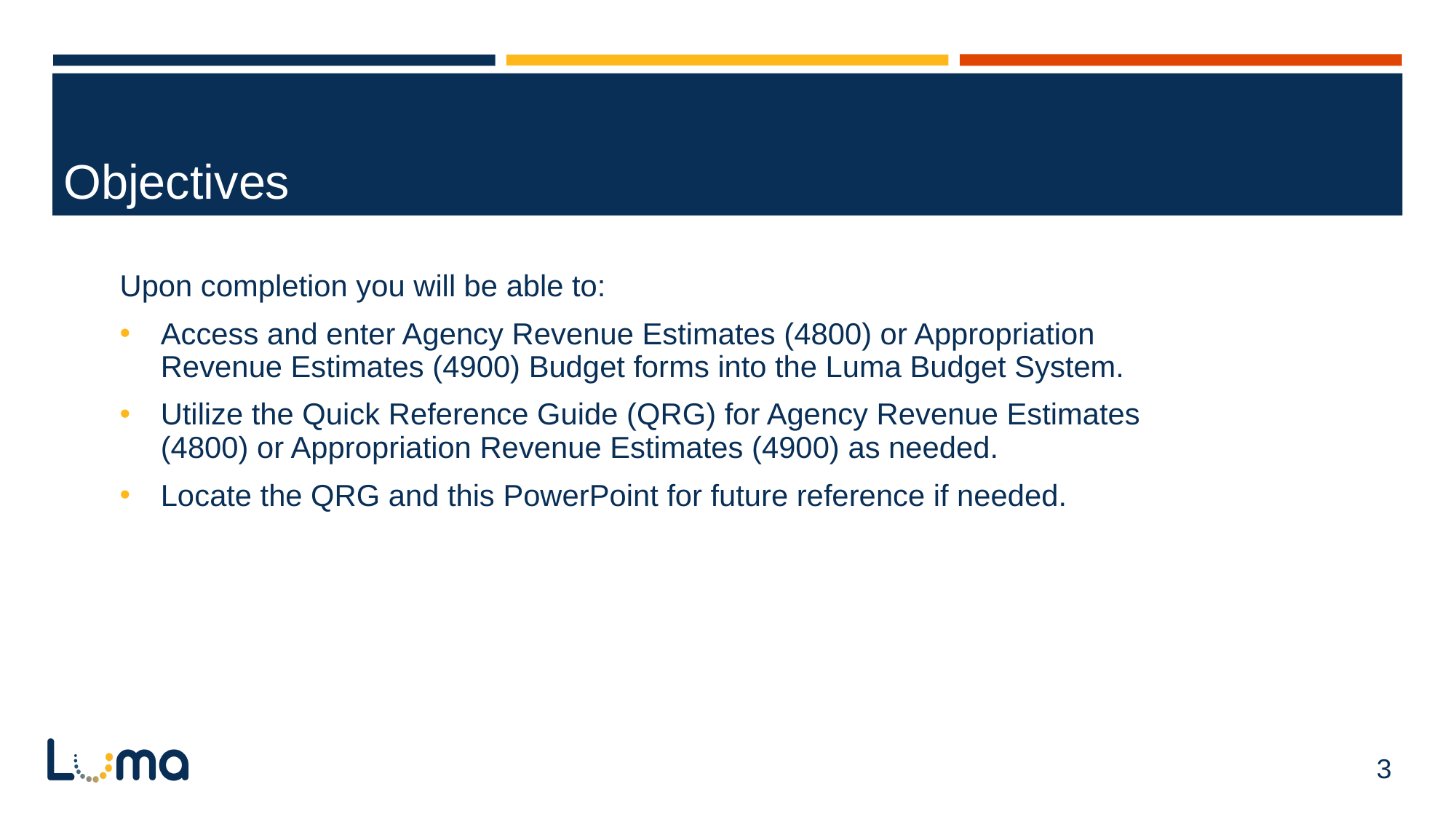

# Objectives
Upon completion you will be able to:
Access and enter Agency Revenue Estimates (4800) or Appropriation Revenue Estimates (4900) Budget forms into the Luma Budget System.
Utilize the Quick Reference Guide (QRG) for Agency Revenue Estimates (4800) or Appropriation Revenue Estimates (4900) as needed.
Locate the QRG and this PowerPoint for future reference if needed.
3